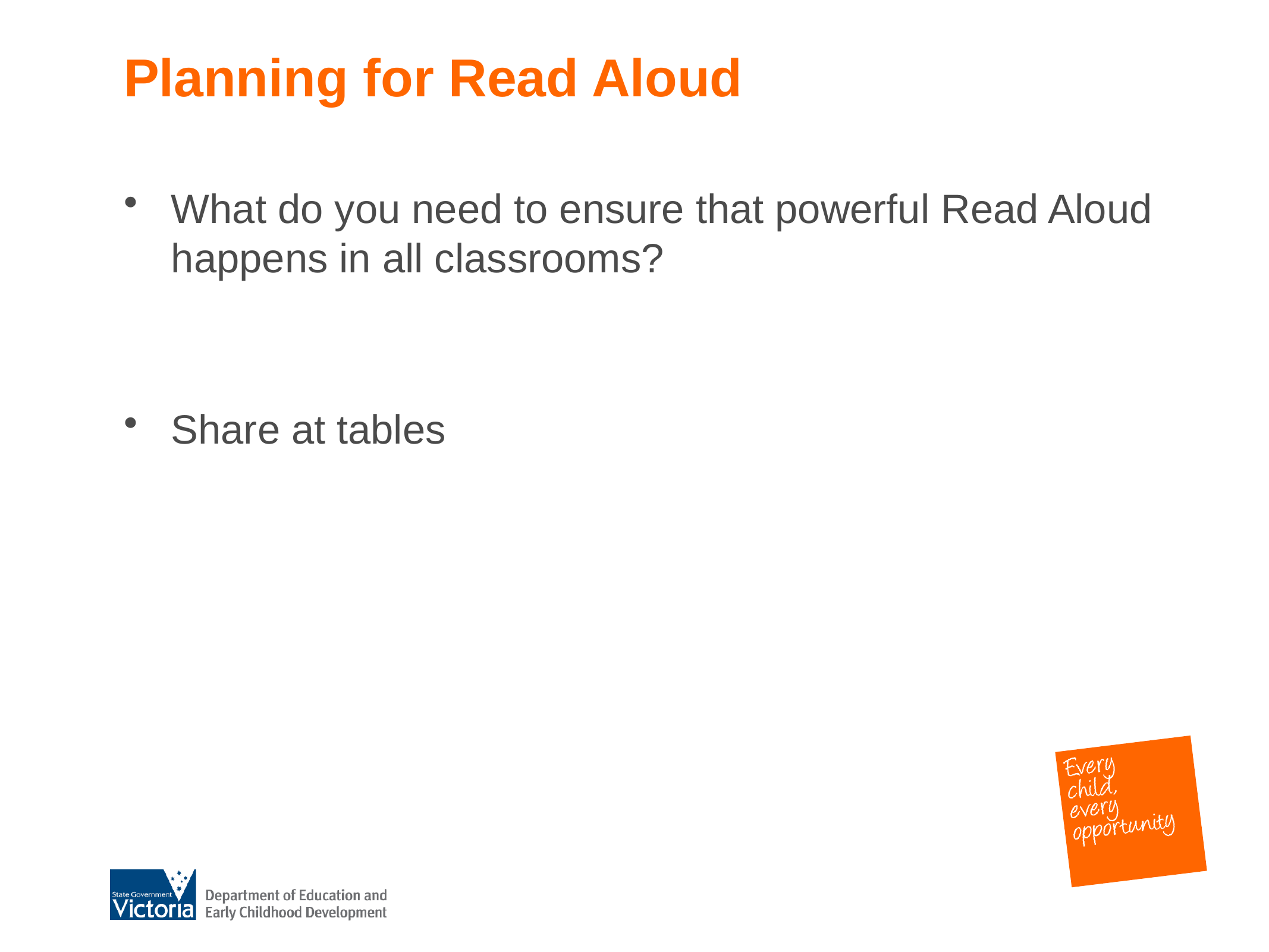

# Planning for Read Aloud

What do you need to ensure that powerful Read Aloud happens in all classrooms?

Share at tables